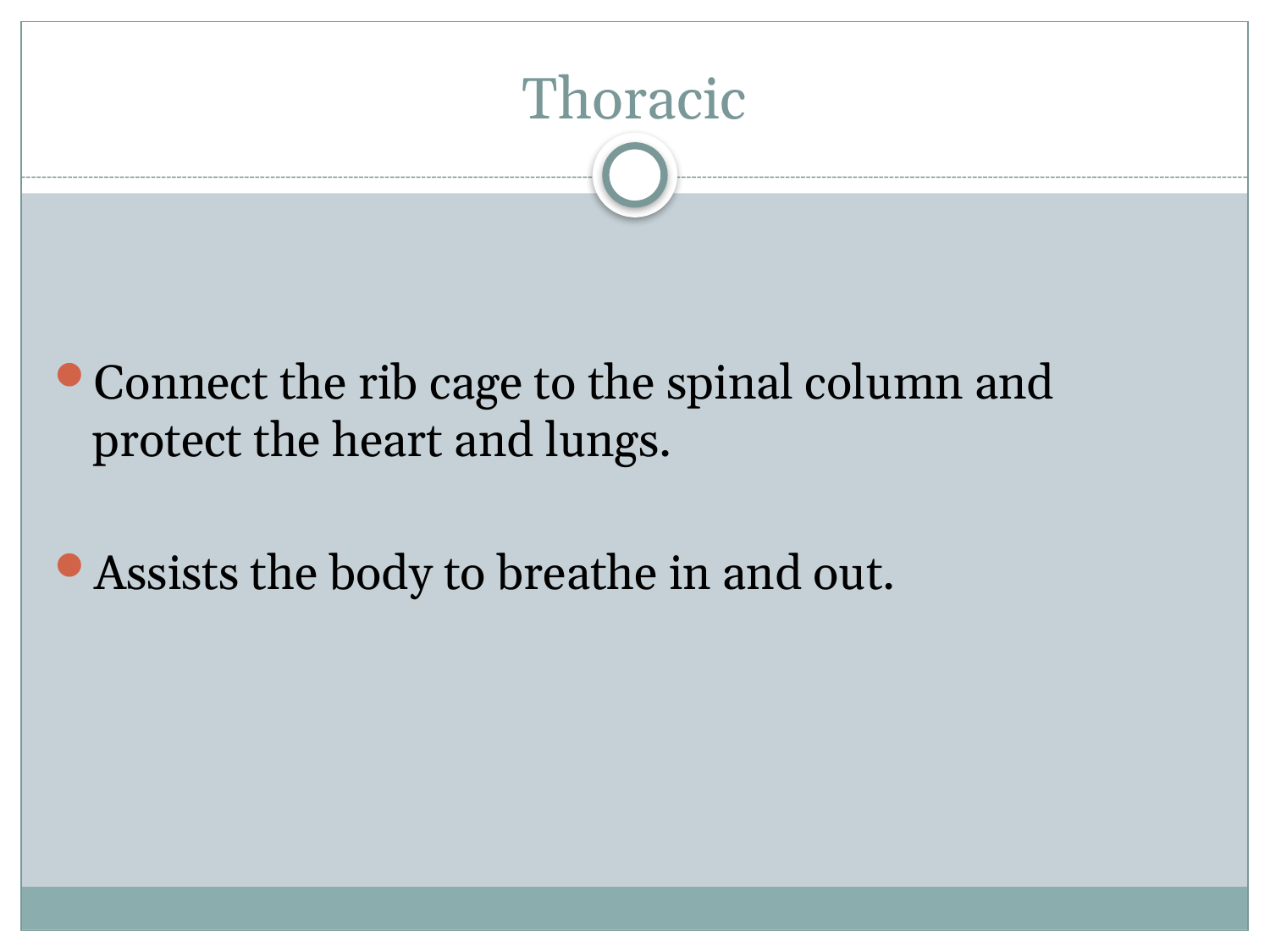

# Thoracic

Connect the rib cage to the spinal column and protect the heart and lungs.

Assists the body to breathe in and out.